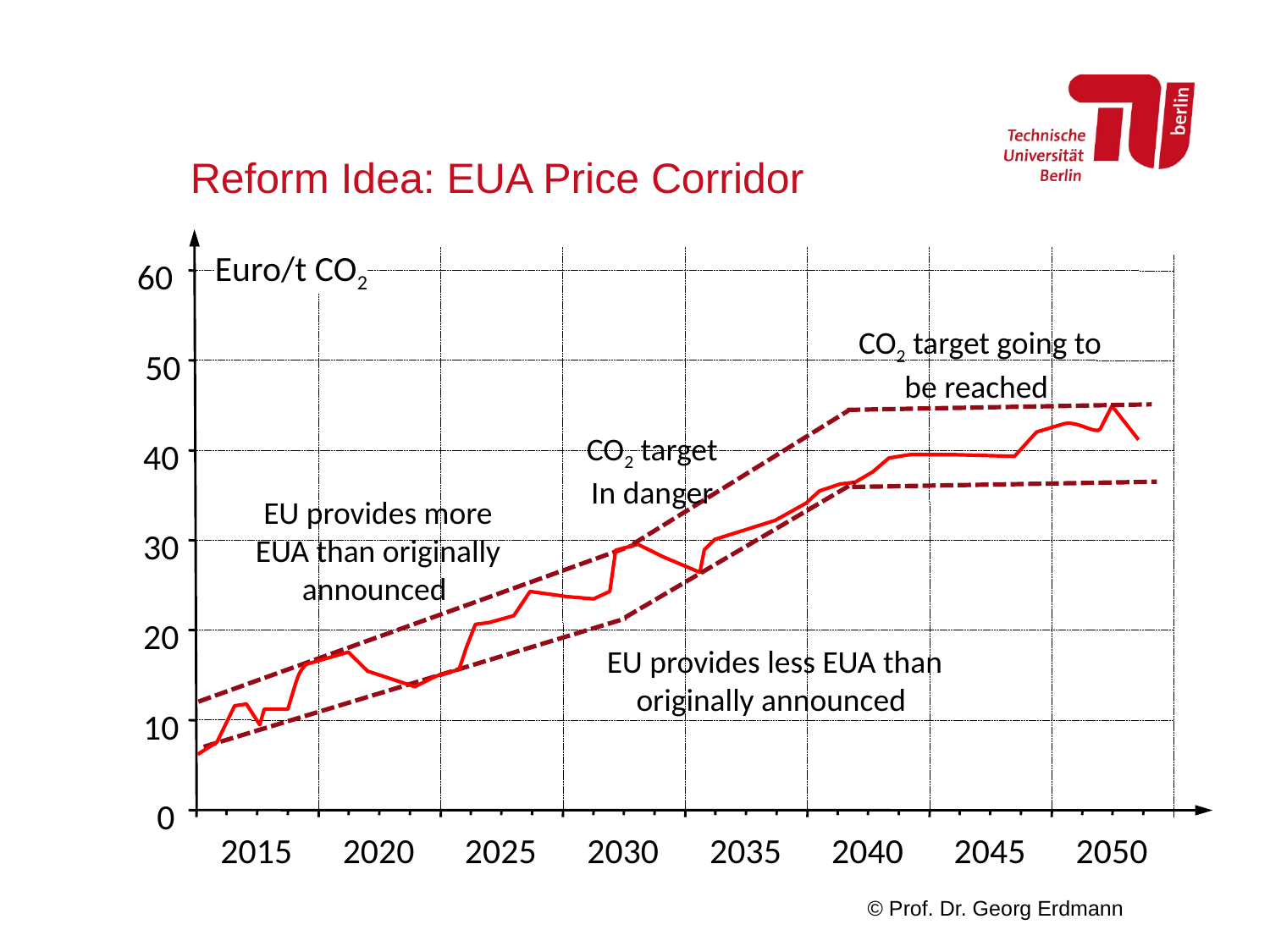

# Reform Idea: EUA Price Corridor

Euro/t CO2

 60

  50

40

30

20

10

CO2 target going to be reached

CO2 target
In danger
EU provides more EUA than originally announced
EU provides less EUA than originally announced
0

2015
2020
2025
2030
2035
2040
2045
2050
© Prof. Dr. Georg Erdmann